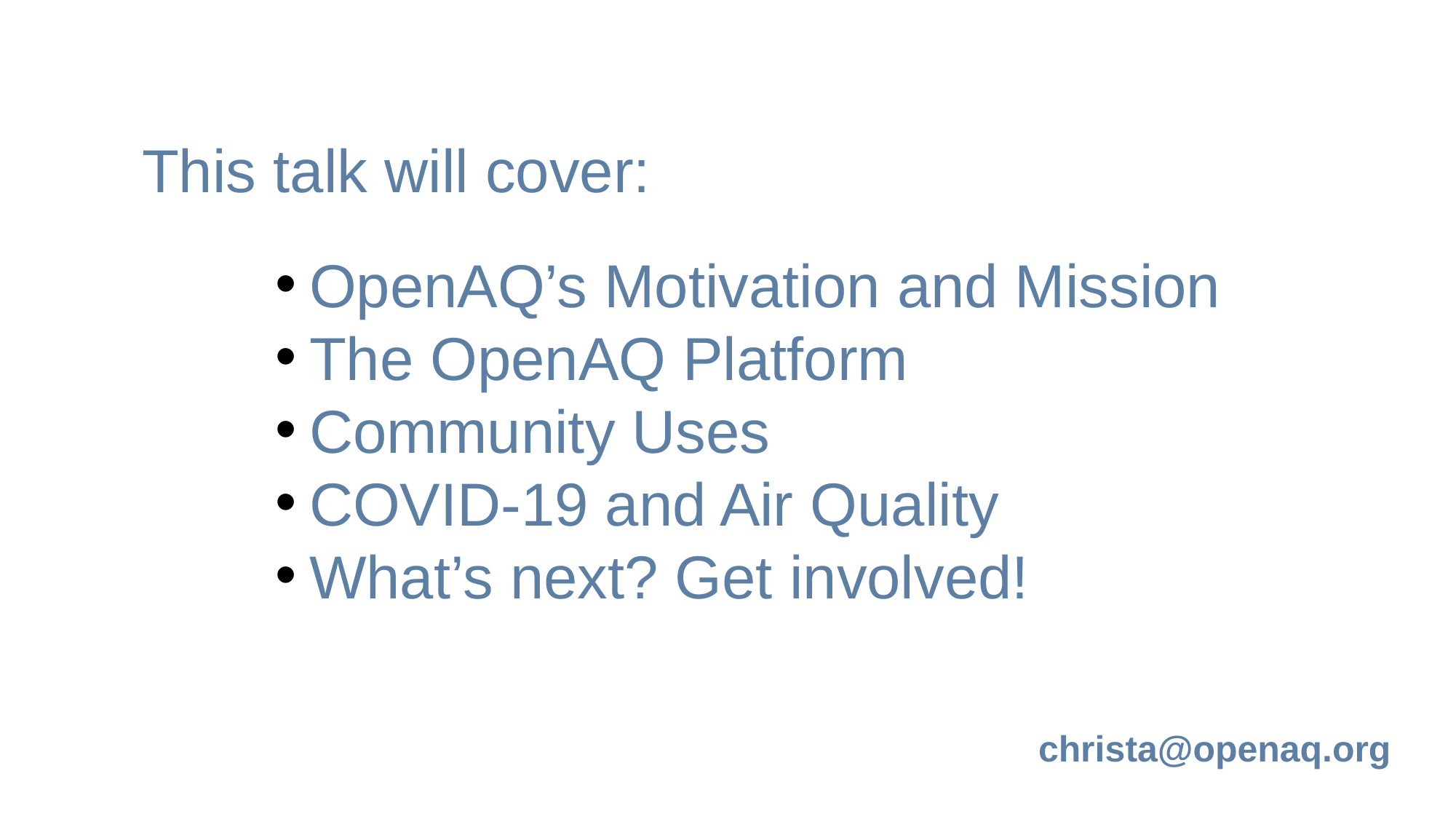

This talk will cover:

OpenAQ’s Motivation and Mission
The OpenAQ Platform
Community Uses
COVID-19 and Air Quality
What’s next? Get involved!

christa@openaq.org